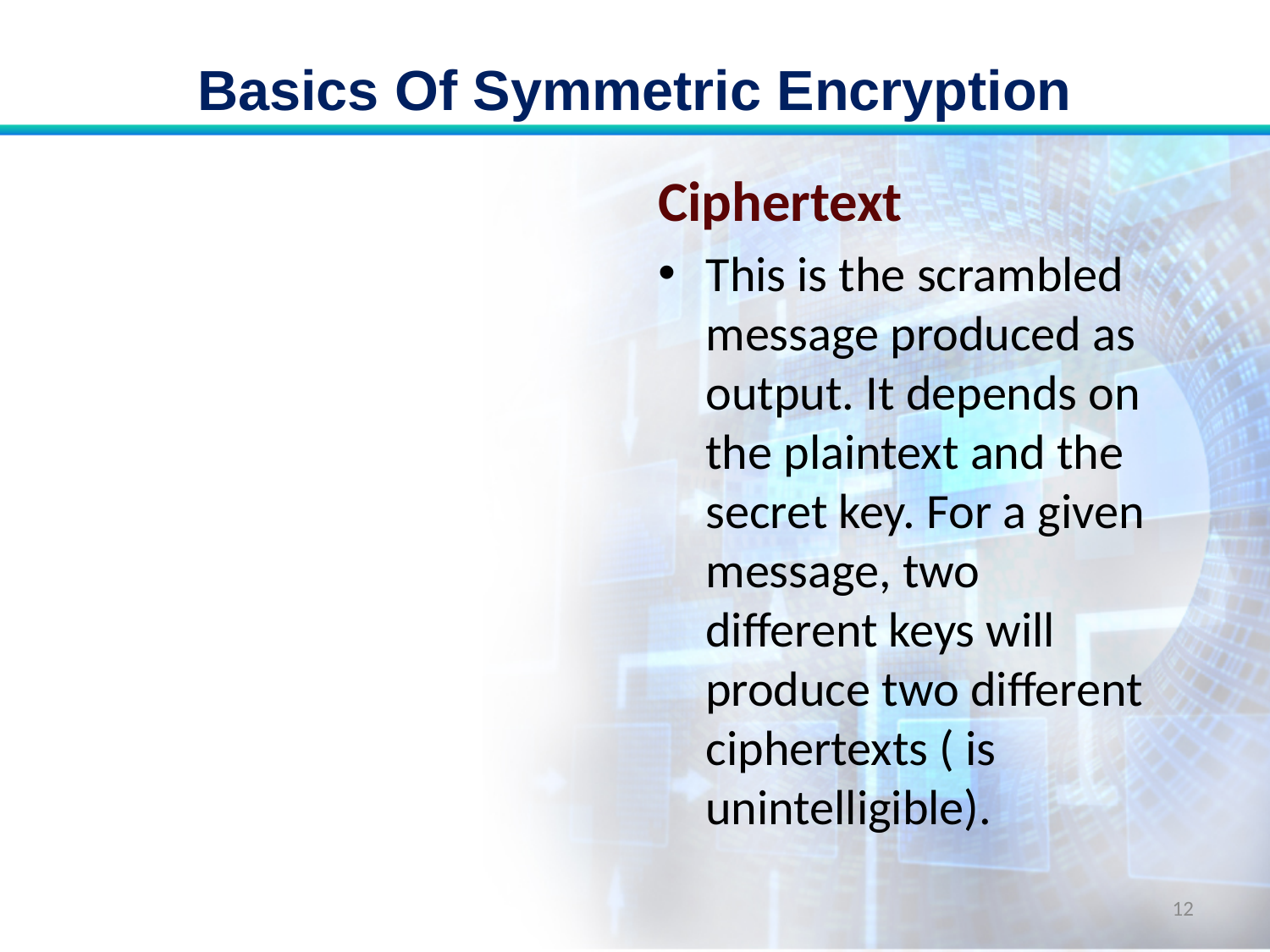

# Basics Of Symmetric Encryption
Ciphertext
This is the scrambled message produced as output. It depends on the plaintext and the secret key. For a given message, two different keys will produce two different ciphertexts ( is unintelligible).

12